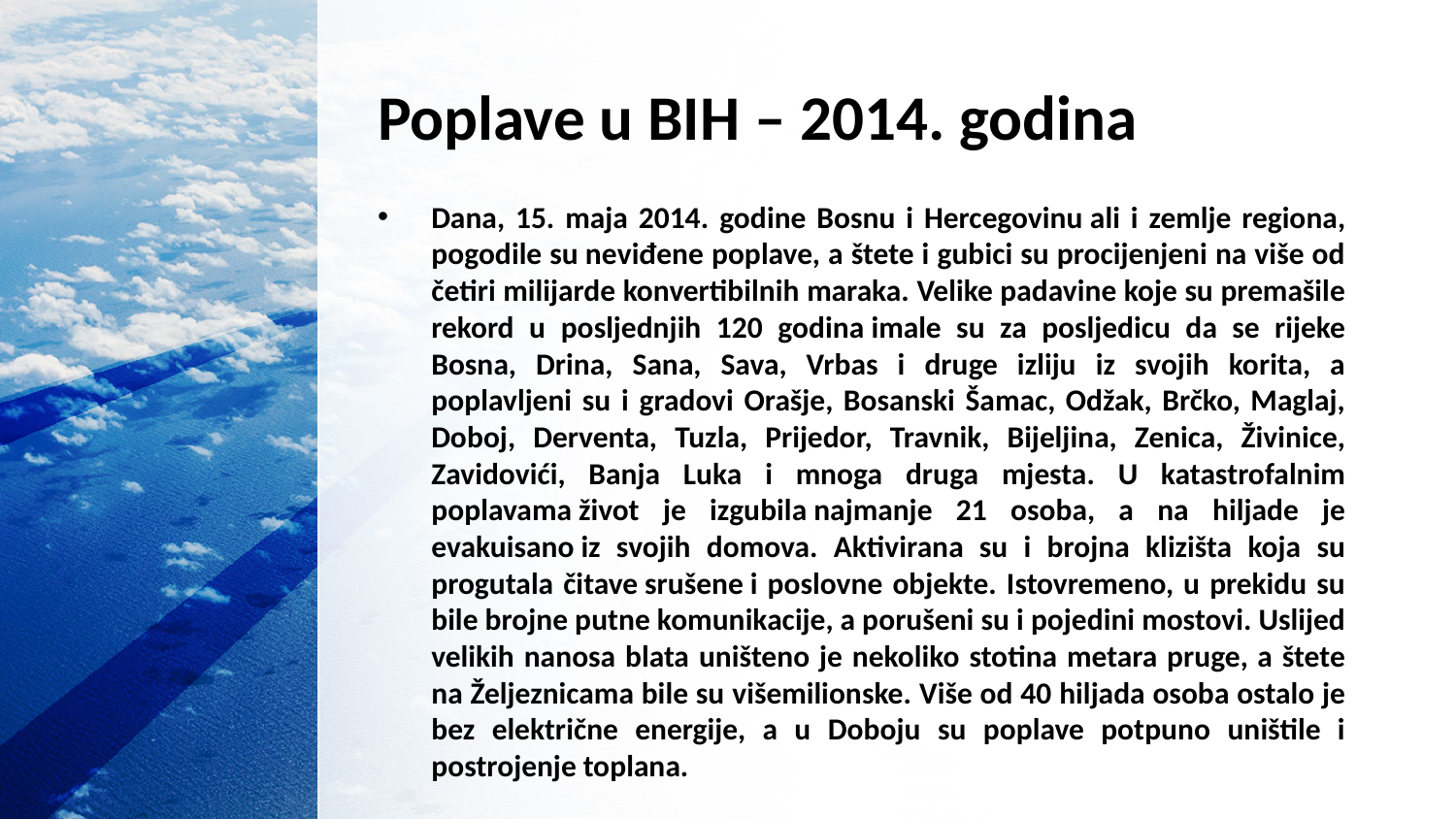

# Poplave u BIH – 2014. godina
Dana, 15. maja 2014. godine Bosnu i Hercegovinu ali i zemlje regiona, pogodile su neviđene poplave, a štete i gubici su procijenjeni na više od četiri milijarde konvertibilnih maraka. Velike padavine koje su premašile rekord u posljednjih 120 godina imale su za posljedicu da se rijeke Bosna, Drina, Sana, Sava, Vrbas i druge izliju iz svojih korita, a poplavljeni su i gradovi Orašje, Bosanski Šamac, Odžak, Brčko, Maglaj, Doboj, Derventa, Tuzla, Prijedor, Travnik, Bijeljina, Zenica, Živinice, Zavidovići, Banja Luka i mnoga druga mjesta. U katastrofalnim poplavama život je izgubila najmanje 21 osoba, a na hiljade je evakuisano iz svojih domova. Aktivirana su i brojna klizišta koja su progutala čitave srušene i poslovne objekte. Istovremeno, u prekidu su bile brojne putne komunikacije, a porušeni su i pojedini mostovi. Uslijed velikih nanosa blata uništeno je nekoliko stotina metara pruge, a štete na Željeznicama bile su višemilionske. Više od 40 hiljada osoba ostalo je bez električne energije, a u Doboju su poplave potpuno uništile i postrojenje toplana.